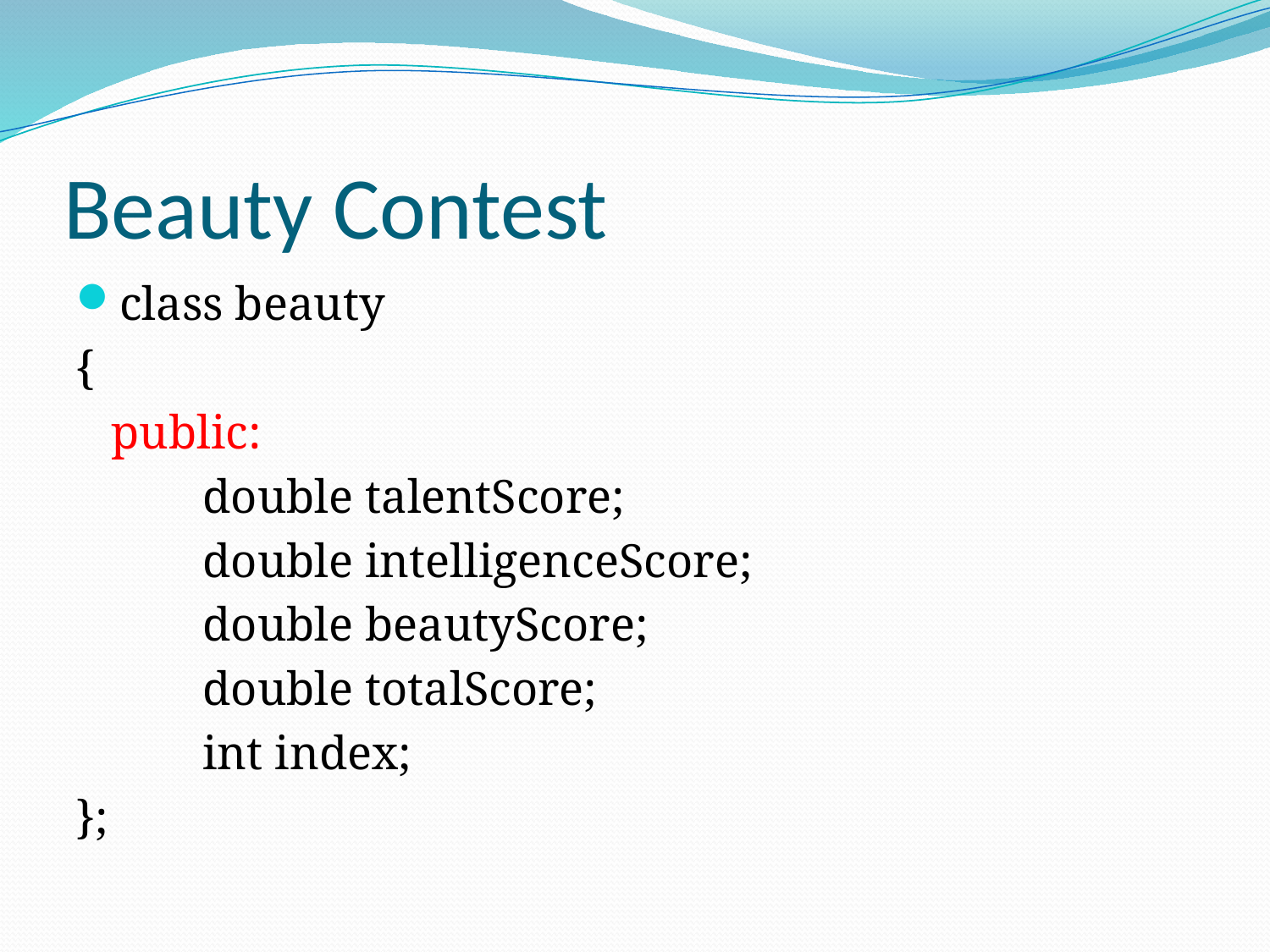

# Beauty Contest
class beauty
{
   public:
  	double talentScore;
	double intelligenceScore;
	double beautyScore;
	double totalScore;
	int index;
};